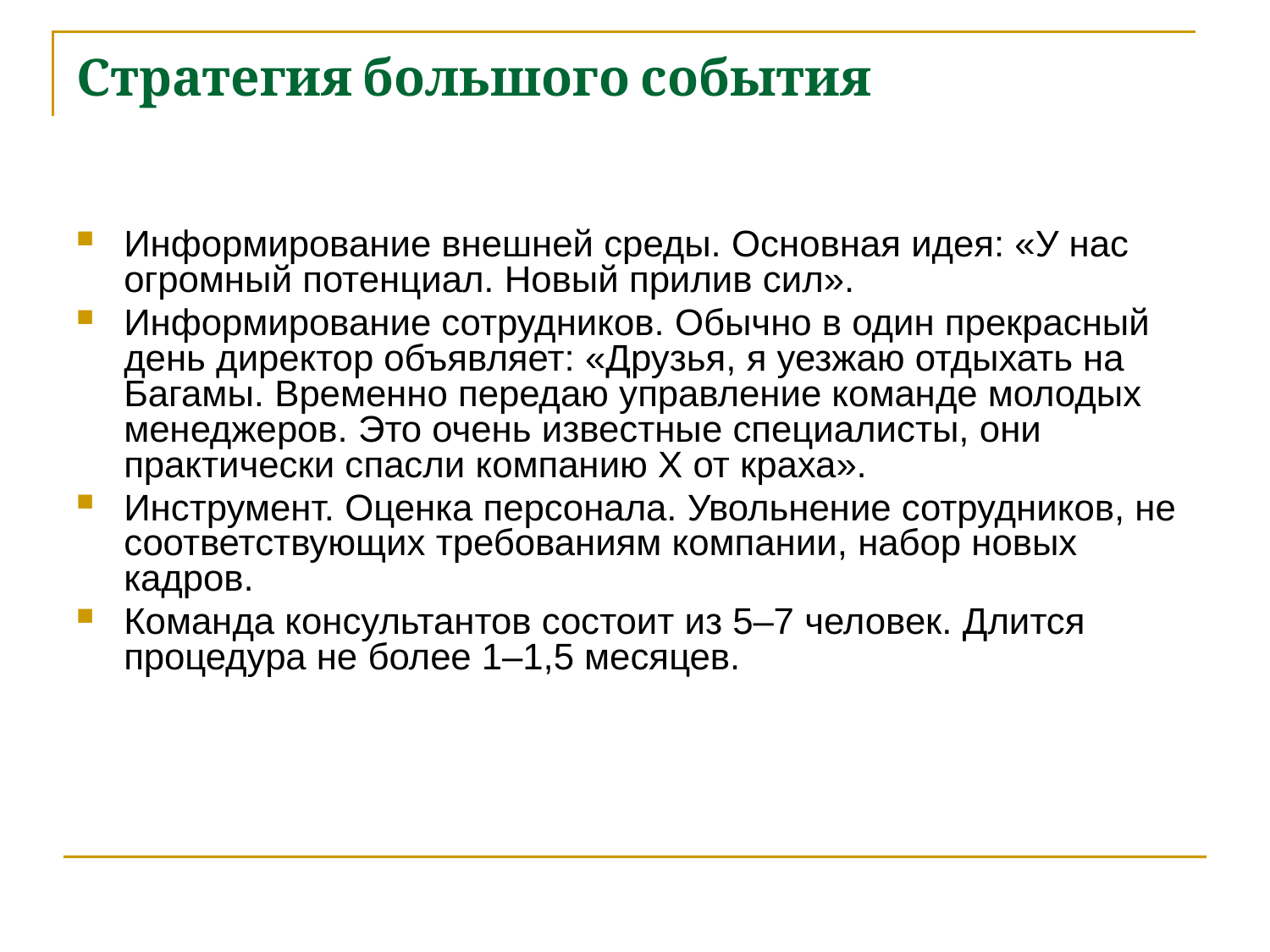

Стратегия большого события
Информирование внешней среды. Основная идея: «У нас огромный потенциал. Новый прилив сил».
Информирование сотрудников. Обычно в один прекрасный день директор объявляет: «Друзья, я уезжаю отдыхать на Багамы. Временно передаю управление команде молодых менеджеров. Это очень известные специалисты, они практически спасли компанию Х от краха».
Инструмент. Оценка персонала. Увольнение сотрудников, не соответствующих требованиям компании, набор новых кадров.
Команда консультантов состоит из 5–7 человек. Длится процедура не более 1–1,5 месяцев.